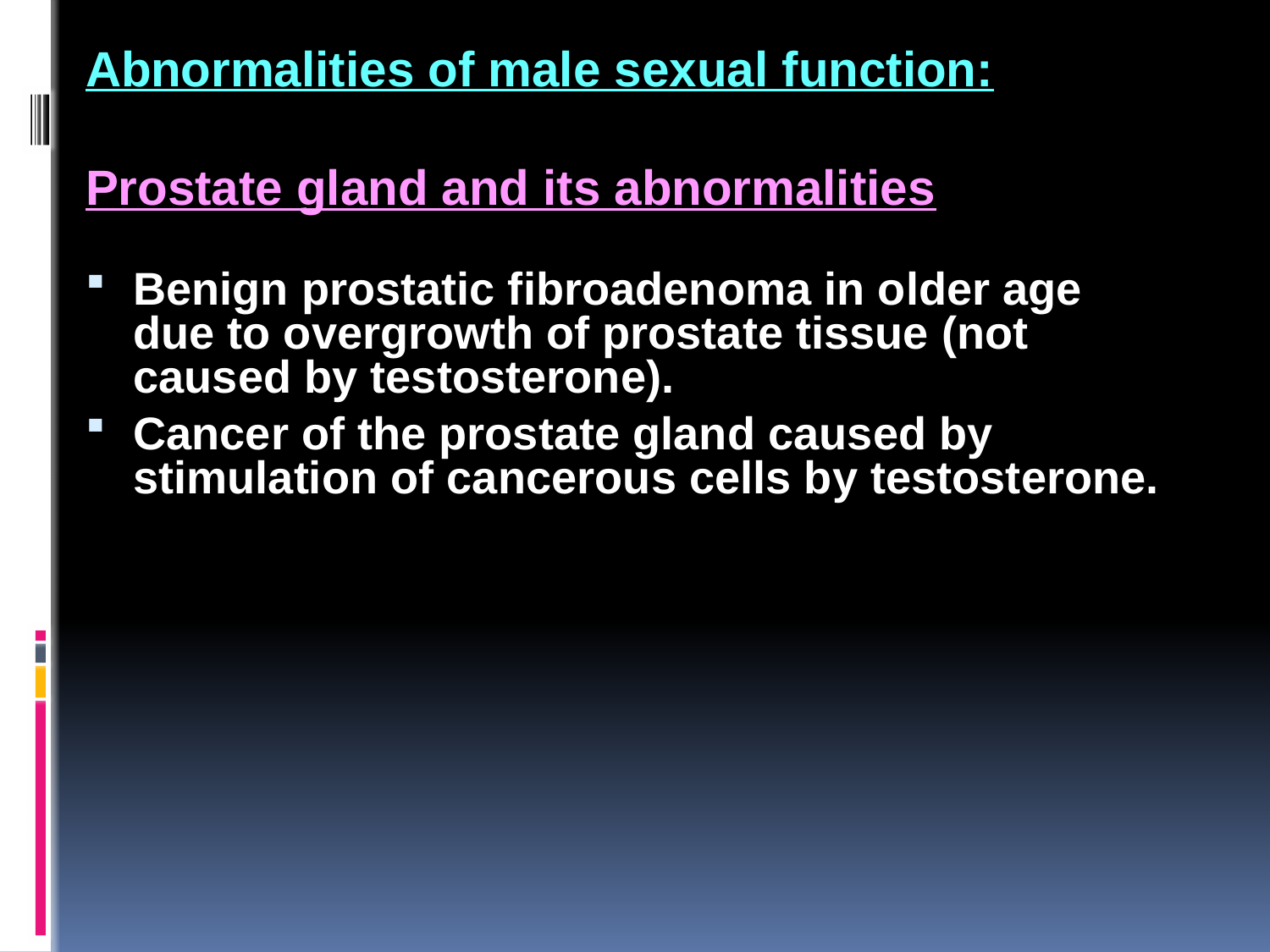

Abnormalities of male sexual function:

Prostate gland and its abnormalities

Benign prostatic fibroadenoma in older age due to overgrowth of prostate tissue (not caused by testosterone).
Cancer of the prostate gland caused by stimulation of cancerous cells by testosterone.